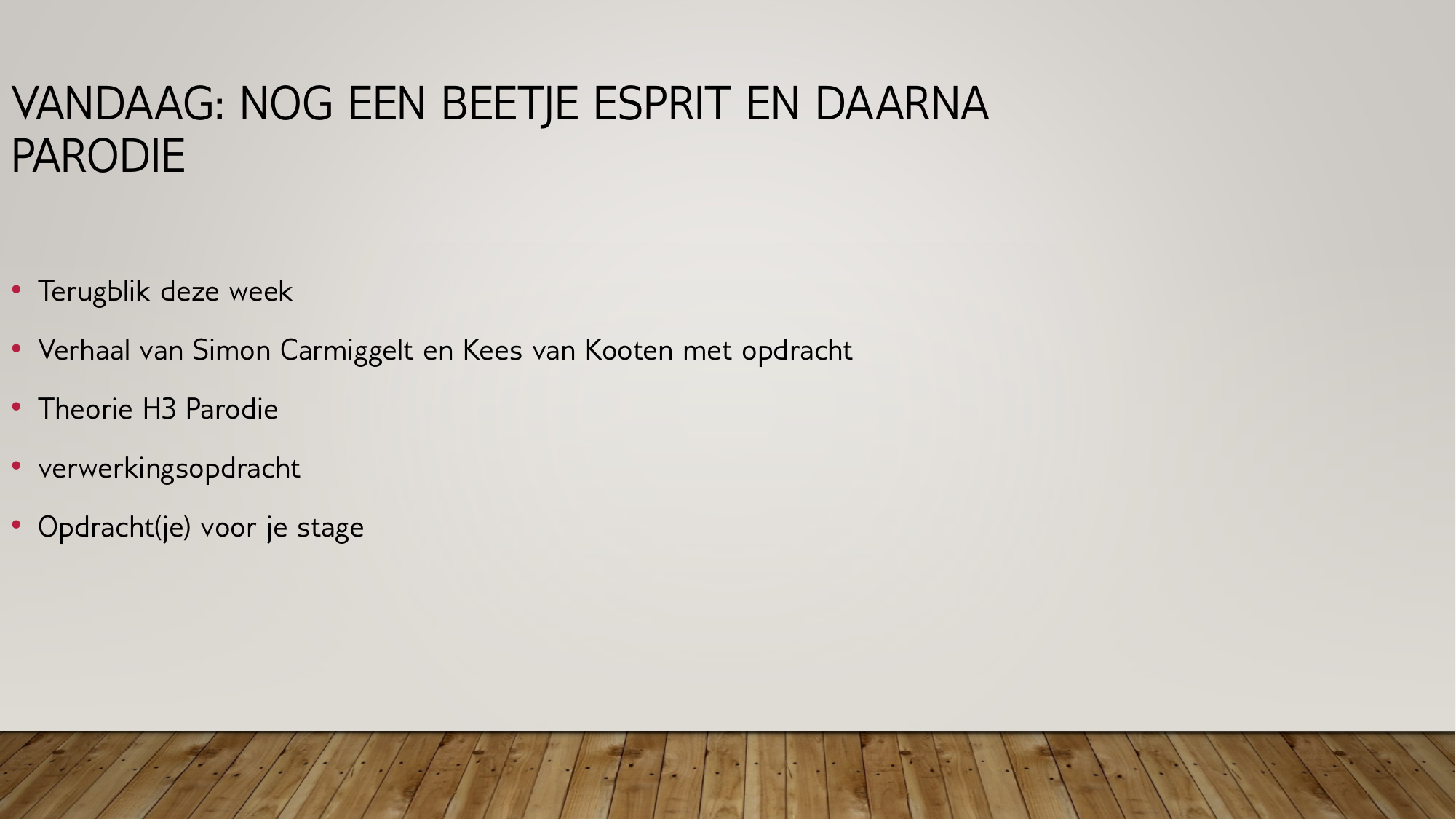

Vandaag: nog een beetje esprit en daarna parodie
Terugblik deze week
Verhaal van Simon Carmiggelt en Kees van Kooten met opdracht
Theorie H3 Parodie
verwerkingsopdracht
Opdracht(je) voor je stage